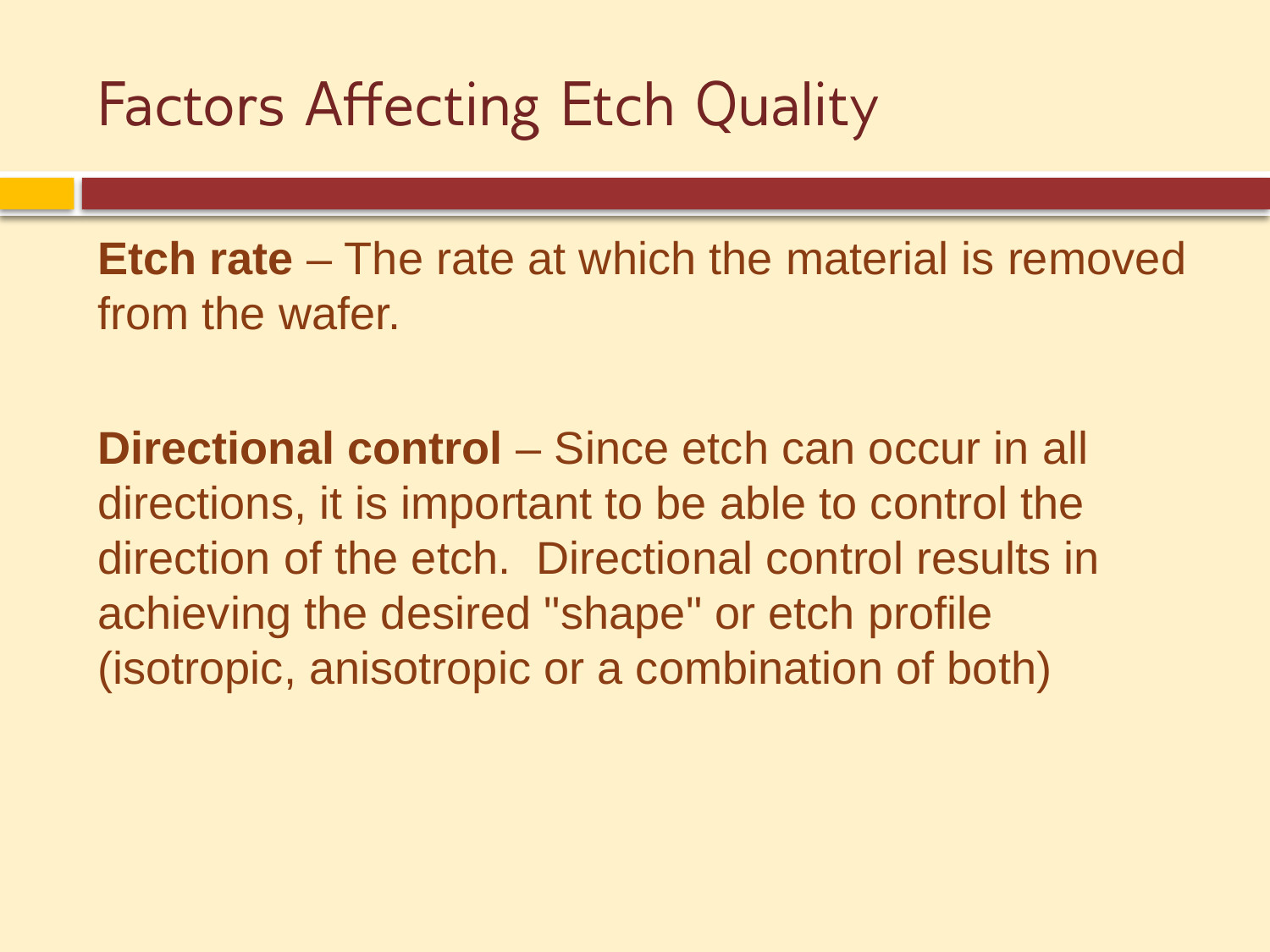

# Factors Affecting Etch Quality
Etch rate – The rate at which the material is removed from the wafer.

Directional control – Since etch can occur in all directions, it is important to be able to control the direction of the etch.  Directional control results in achieving the desired "shape" or etch profile (isotropic, anisotropic or a combination of both)